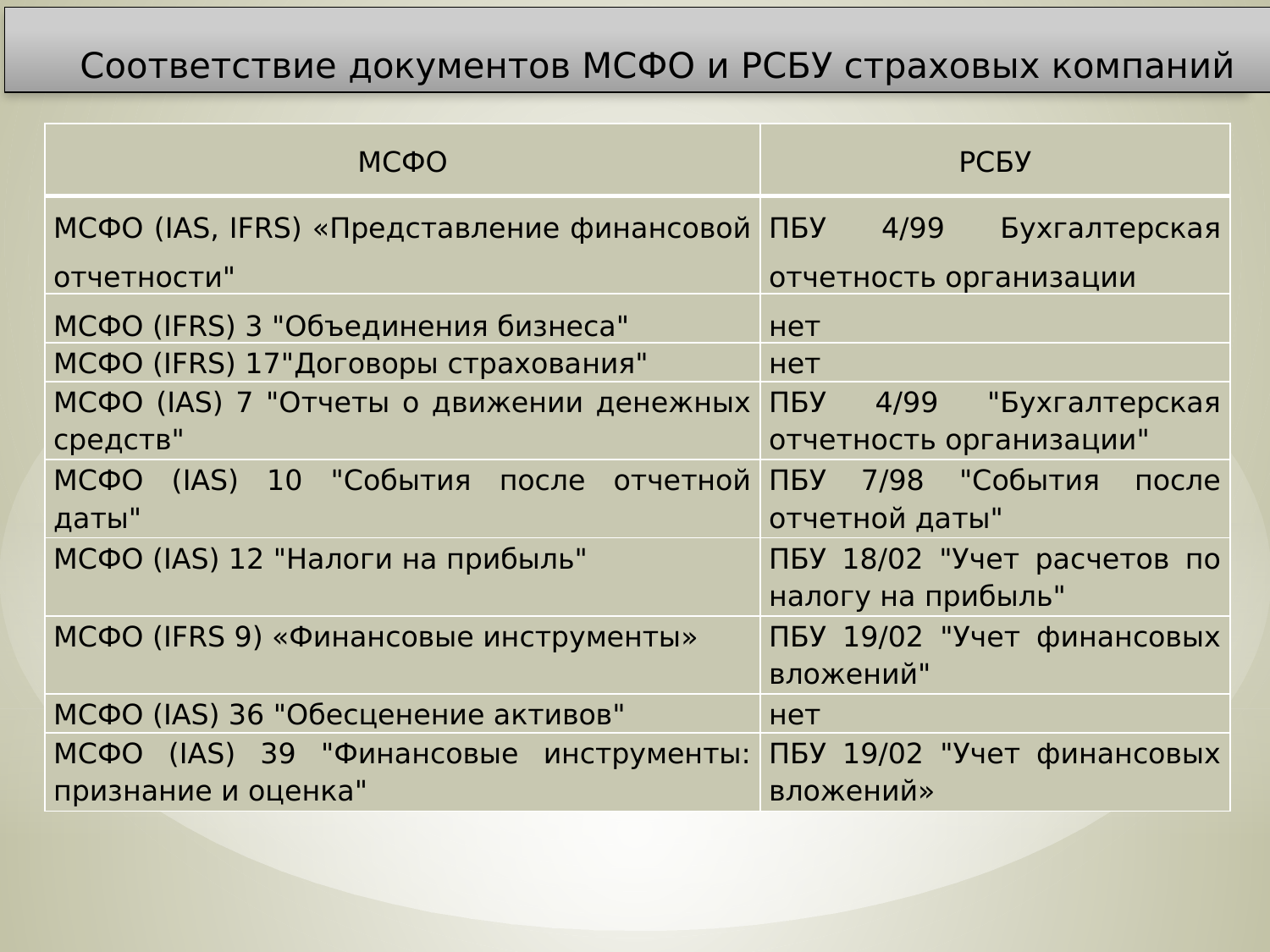

Соответствие документов МСФО и РСБУ страховых компаний
| МСФО | РСБУ |
| --- | --- |
| МСФО (IAS, IFRS) «Представление финансовой отчетности" | ПБУ 4/99 Бухгалтерская отчетность организации |
| МСФО (IFRS) 3 "Объединения бизнеса" | нет |
| МСФО (IFRS) 17"Договоры страхования" | нет |
| МСФО (IAS) 7 "Отчеты о движении денежных средств" | ПБУ 4/99 "Бухгалтерская отчетность организации" |
| МСФО (IAS) 10 "События после отчетной даты" | ПБУ 7/98 "События после отчетной даты" |
| МСФО (IAS) 12 "Налоги на прибыль" | ПБУ 18/02 "Учет расчетов по налогу на прибыль" |
| МСФО (IFRS 9) «Финансовые инструменты» | ПБУ 19/02 "Учет финансовых вложений" |
| МСФО (IAS) 36 "Обесценение активов" | нет |
| МСФО (IAS) 39 "Финансовые инструменты: признание и оценка" | ПБУ 19/02 "Учет финансовых вложений» |